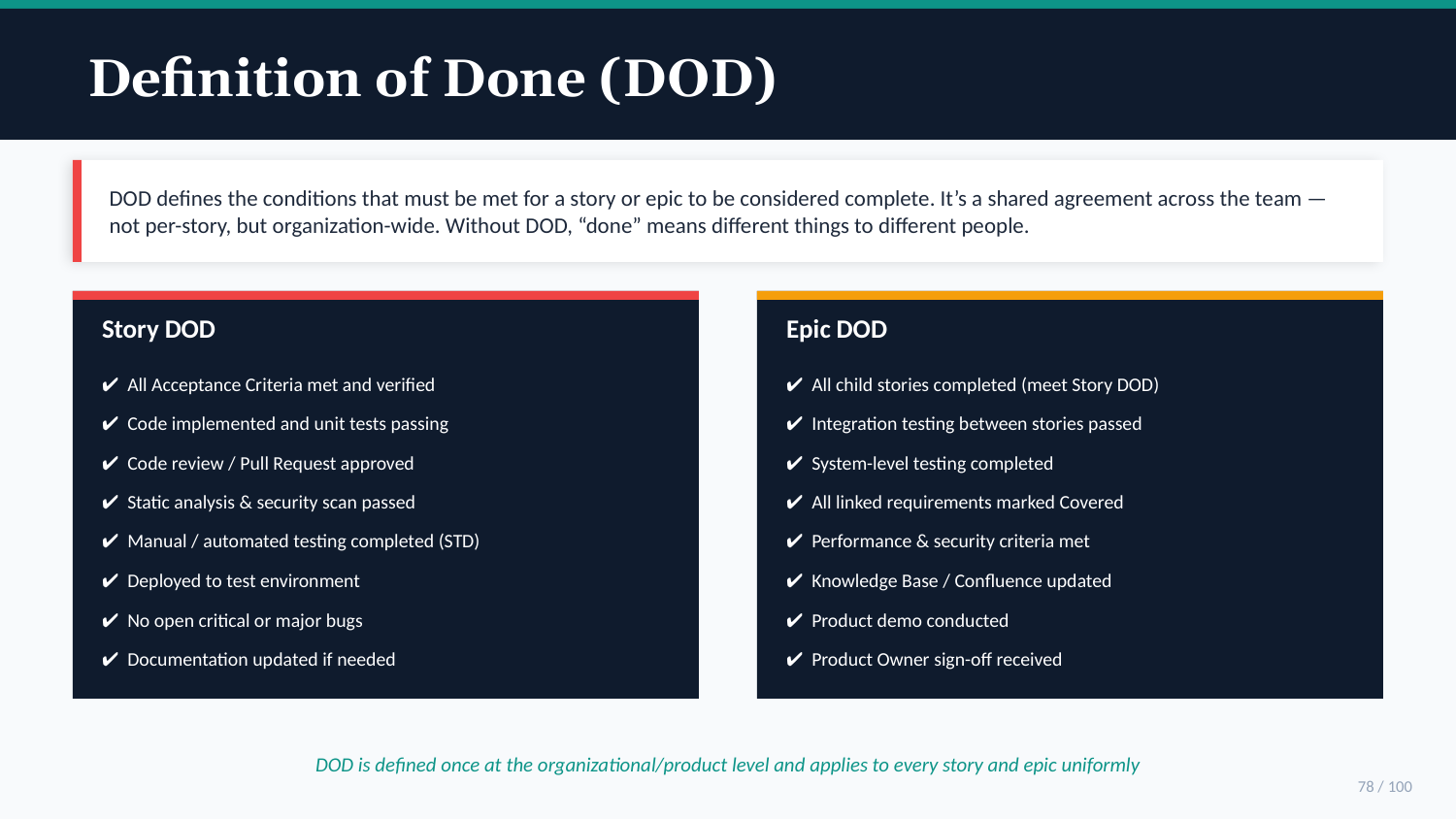

Definition of Done (DOD)

DOD defines the conditions that must be met for a story or epic to be considered complete. It’s a shared agreement across the team — not per-story, but organization-wide. Without DOD, “done” means different things to different people.

Story DOD
Epic DOD
✔  All Acceptance Criteria met and verified
✔  All child stories completed (meet Story DOD)
✔  Code implemented and unit tests passing
✔  Integration testing between stories passed
✔  Code review / Pull Request approved
✔  System-level testing completed
✔  Static analysis & security scan passed
✔  All linked requirements marked Covered
✔  Manual / automated testing completed (STD)
✔  Performance & security criteria met
✔  Deployed to test environment
✔  Knowledge Base / Confluence updated
✔  No open critical or major bugs
✔  Product demo conducted
✔  Documentation updated if needed
✔  Product Owner sign-off received
DOD is defined once at the organizational/product level and applies to every story and epic uniformly
78 / 100